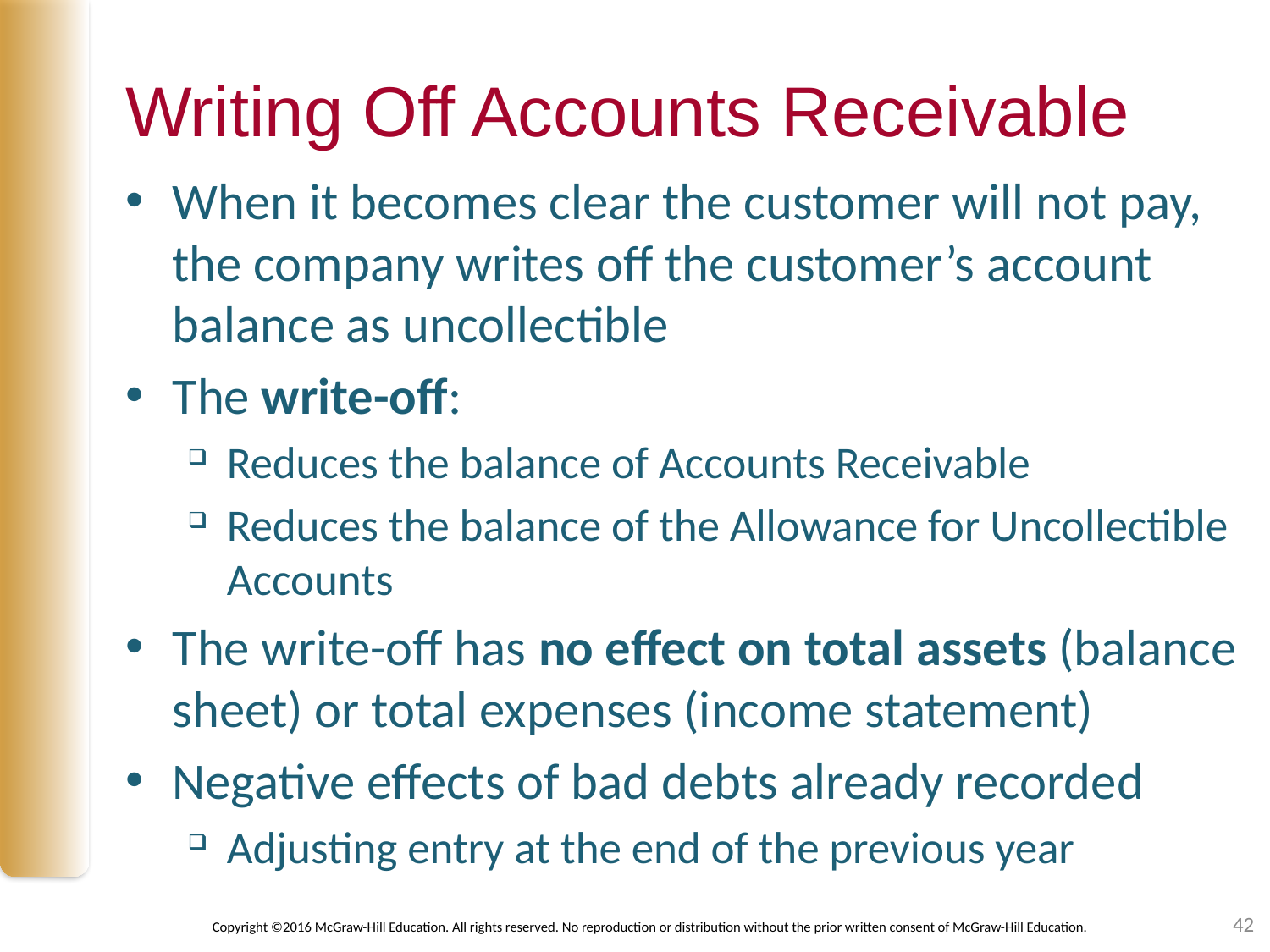

# Writing Off Accounts Receivable
When it becomes clear the customer will not pay, the company writes off the customer’s account balance as uncollectible
The write-off:
Reduces the balance of Accounts Receivable
Reduces the balance of the Allowance for Uncollectible Accounts
The write-off has no effect on total assets (balance sheet) or total expenses (income statement)
Negative effects of bad debts already recorded
Adjusting entry at the end of the previous year
42
Copyright ©2016 McGraw-Hill Education. All rights reserved. No reproduction or distribution without the prior written consent of McGraw-Hill Education.